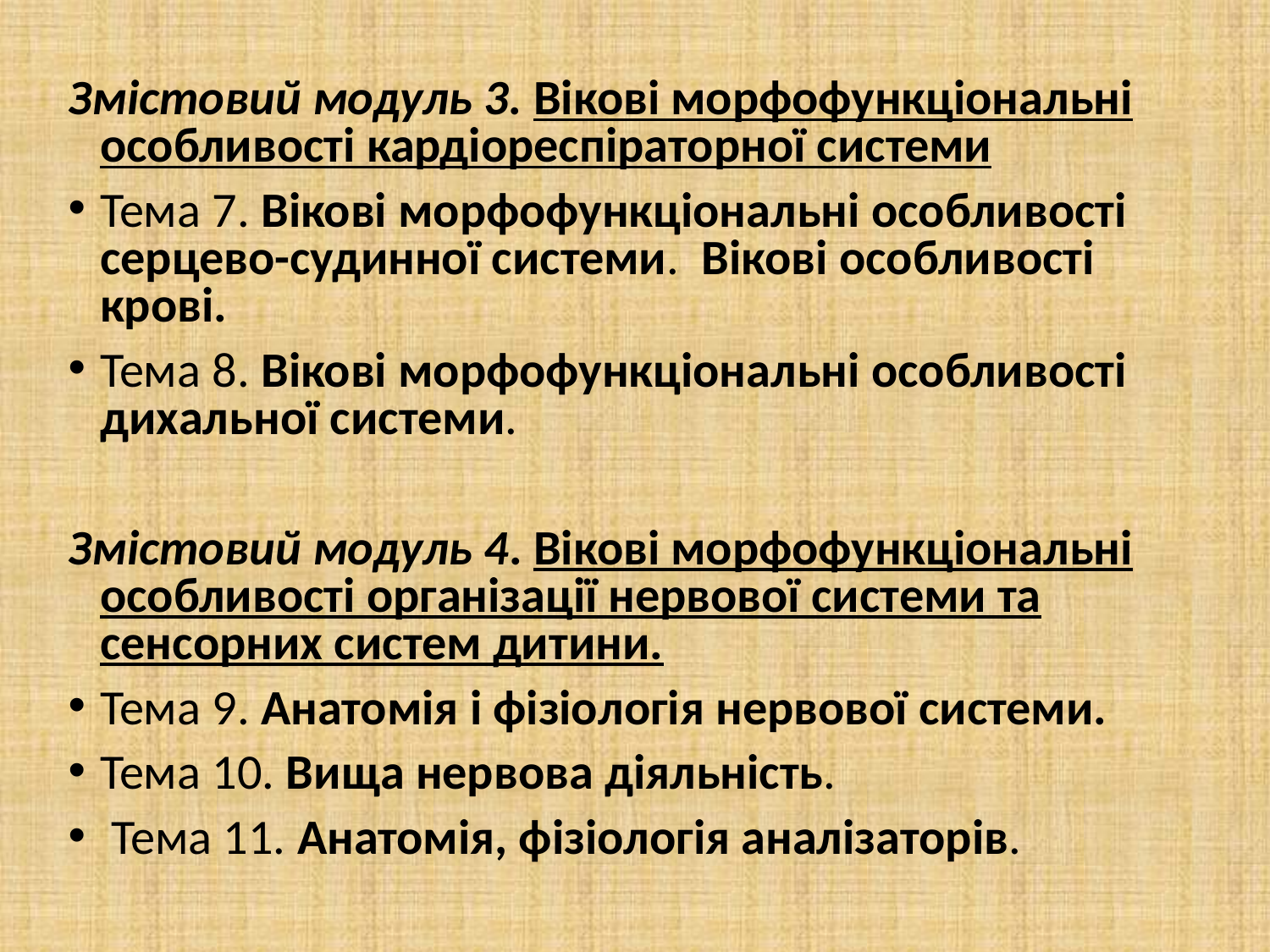

Змістовий модуль 3. Вікові морфофункціональні особливості кардіореспіраторної системи
Тема 7. Вікові морфофункціональні особливості серцево-судинної системи.  Вікові особливості крові.
Тема 8. Вікові морфофункціональні особливості дихальної системи.

Змістовий модуль 4. Вікові морфофункціональні особливості організації нервової системи та сенсорних систем дитини.
Тема 9. Анатомія і фізіологія нервової системи.
Тема 10. Вища нервова діяльність.
 Тема 11. Анатомія, фізіологія аналізаторів.